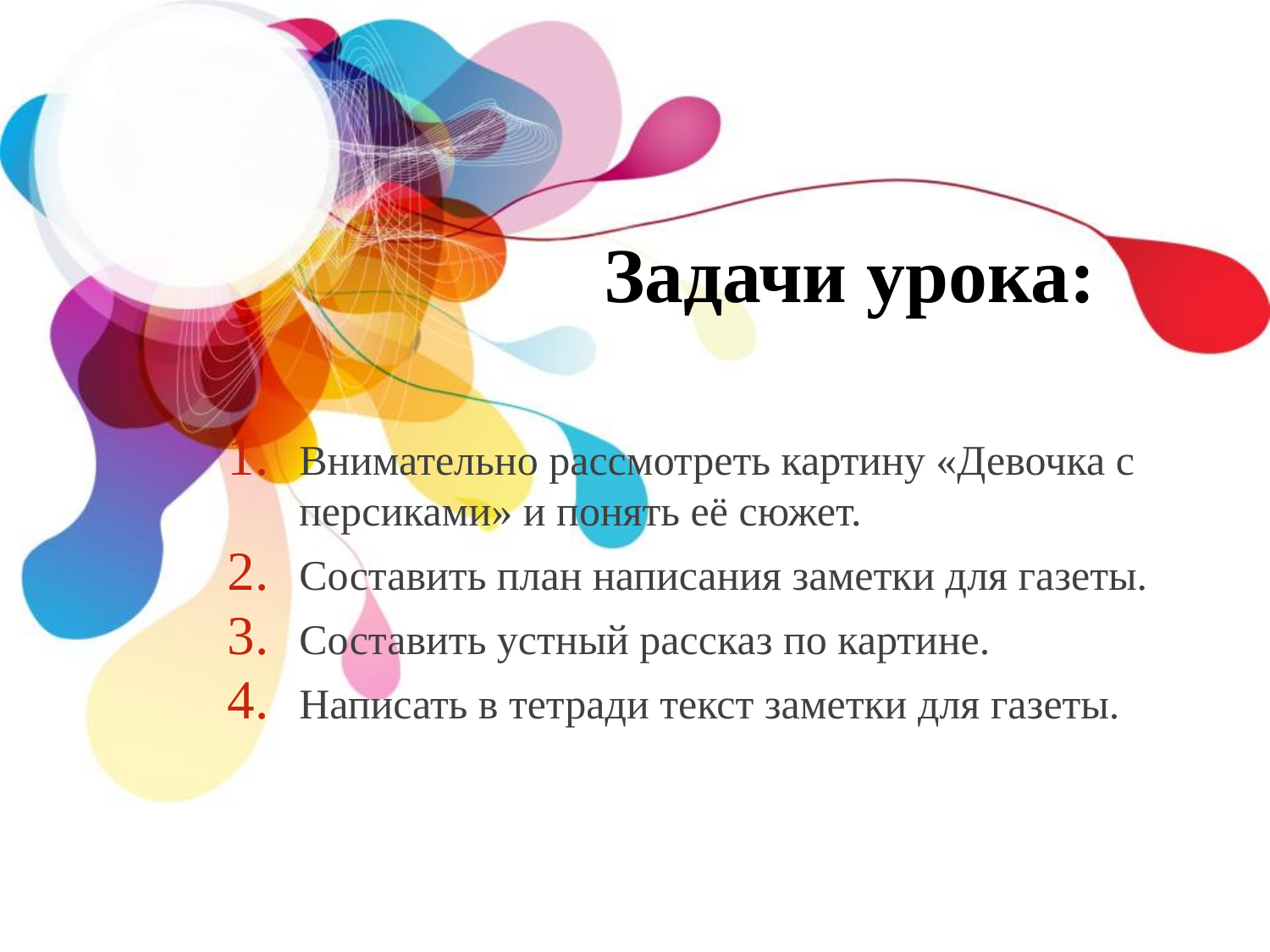

# Задачи урока:
Внимательно рассмотреть картину «Девочка с персиками» и понять её сюжет.
Составить план написания заметки для газеты.
Составить устный рассказ по картине.
Написать в тетради текст заметки для газеты.